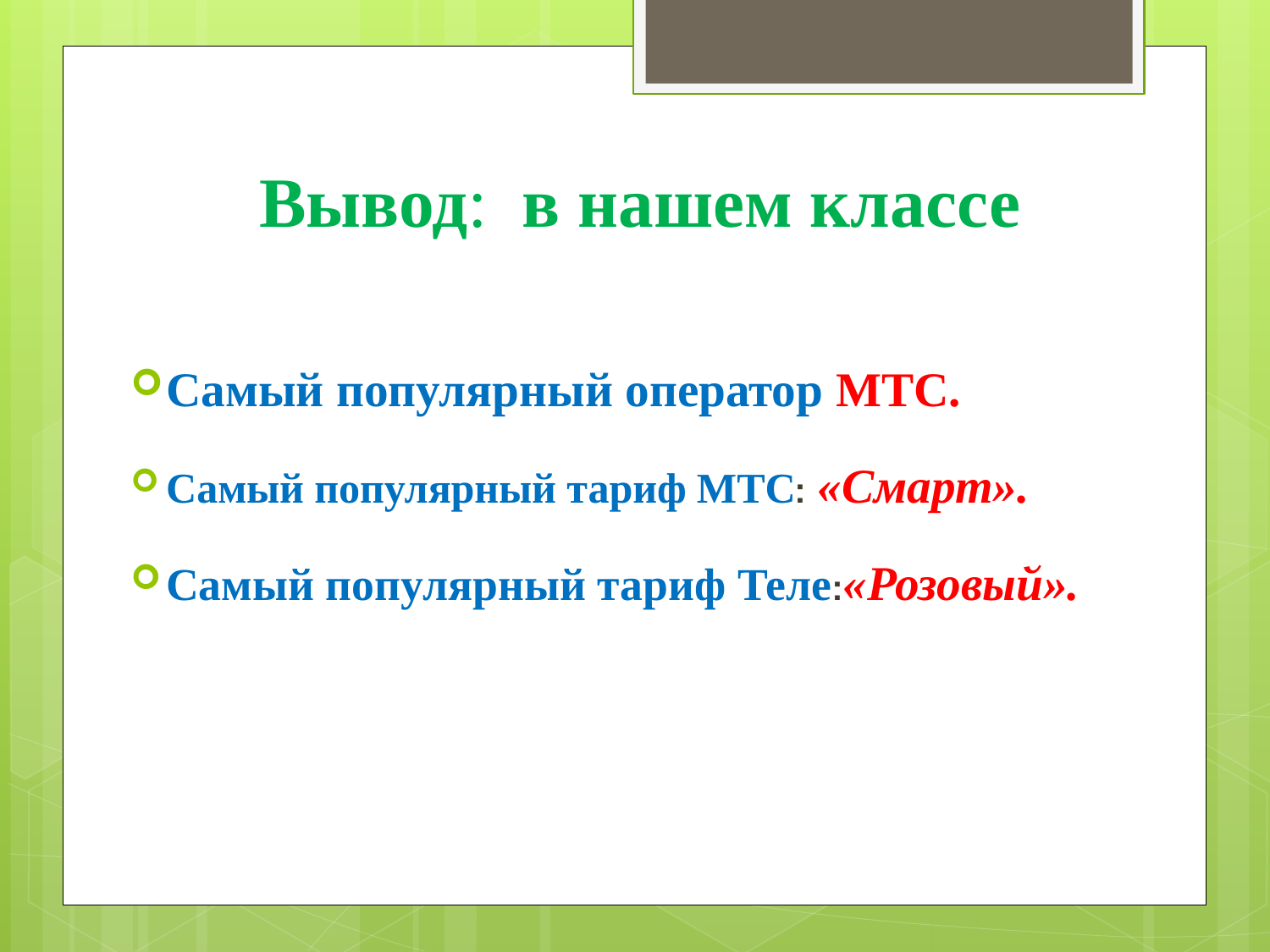

# Вывод:  в нашем классе
Самый популярный оператор МТС.
Самый популярный тариф МТС: «Смарт».
Самый популярный тариф Теле:«Розовый».